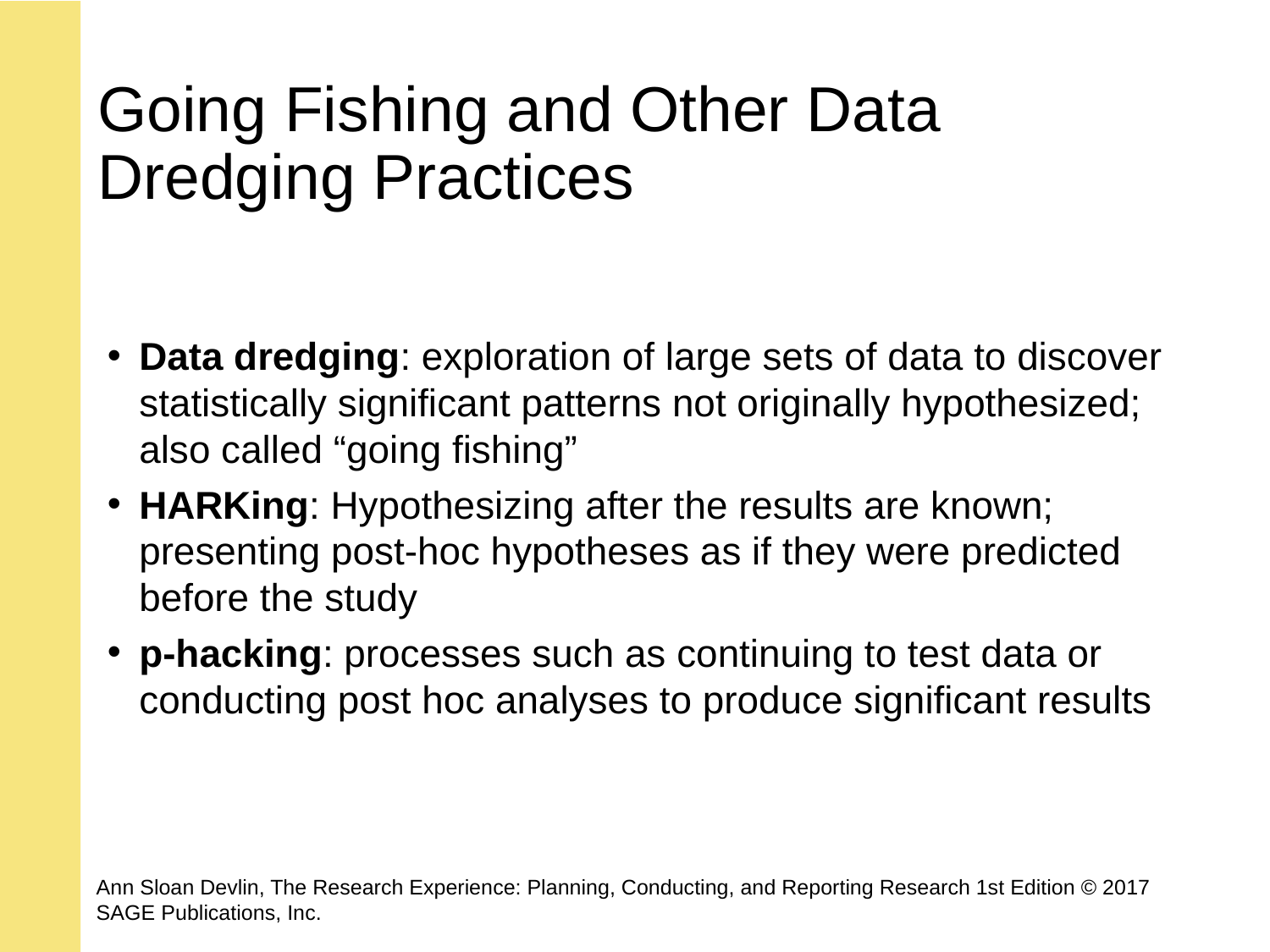

# Going Fishing and Other Data Dredging Practices
Data dredging: exploration of large sets of data to discover statistically significant patterns not originally hypothesized; also called “going fishing”
HARKing: Hypothesizing after the results are known; presenting post-hoc hypotheses as if they were predicted before the study
p-hacking: processes such as continuing to test data or conducting post hoc analyses to produce significant results